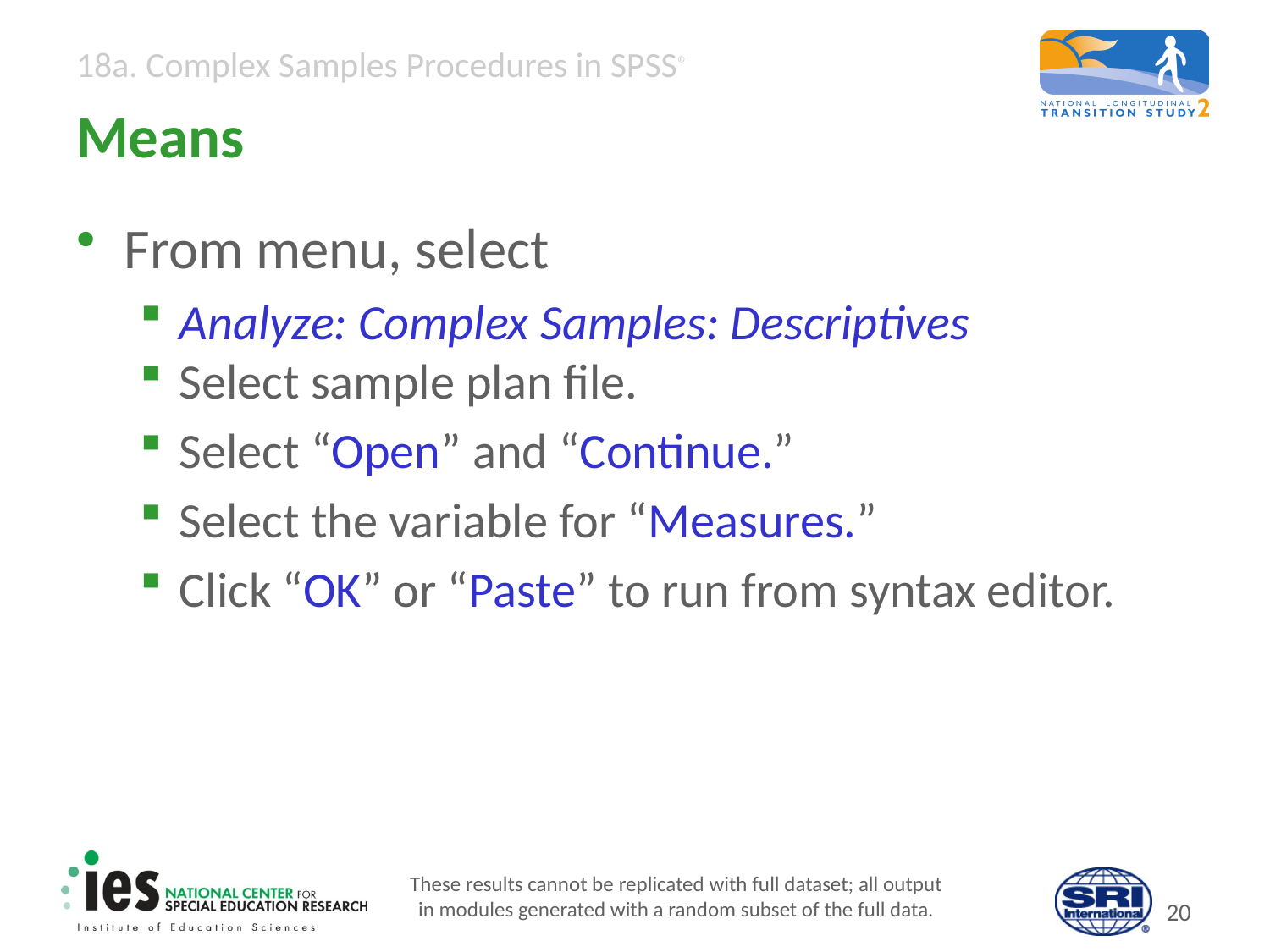

# Means
From menu, select
Analyze: Complex Samples: Descriptives
Select sample plan file.
Select “Open” and “Continue.”
Select the variable for “Measures.”
Click “OK” or “Paste” to run from syntax editor.
These results cannot be replicated with full dataset; all output
in modules generated with a random subset of the full data.
20